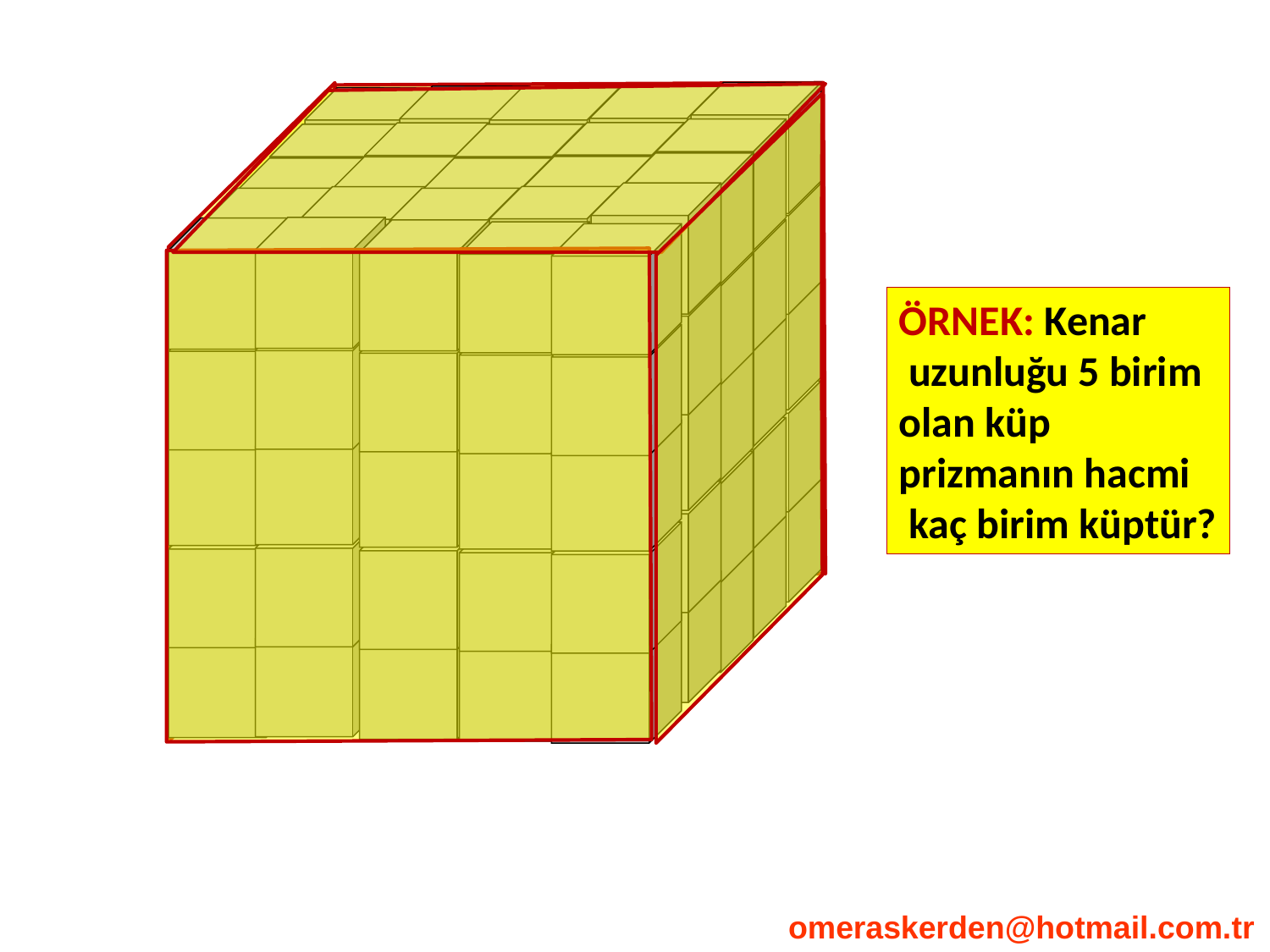

ÖRNEK: Kenar
 uzunluğu 5 birim
olan küp
prizmanın hacmi
 kaç birim küptür?

omeraskerden@hotmail.com.tr